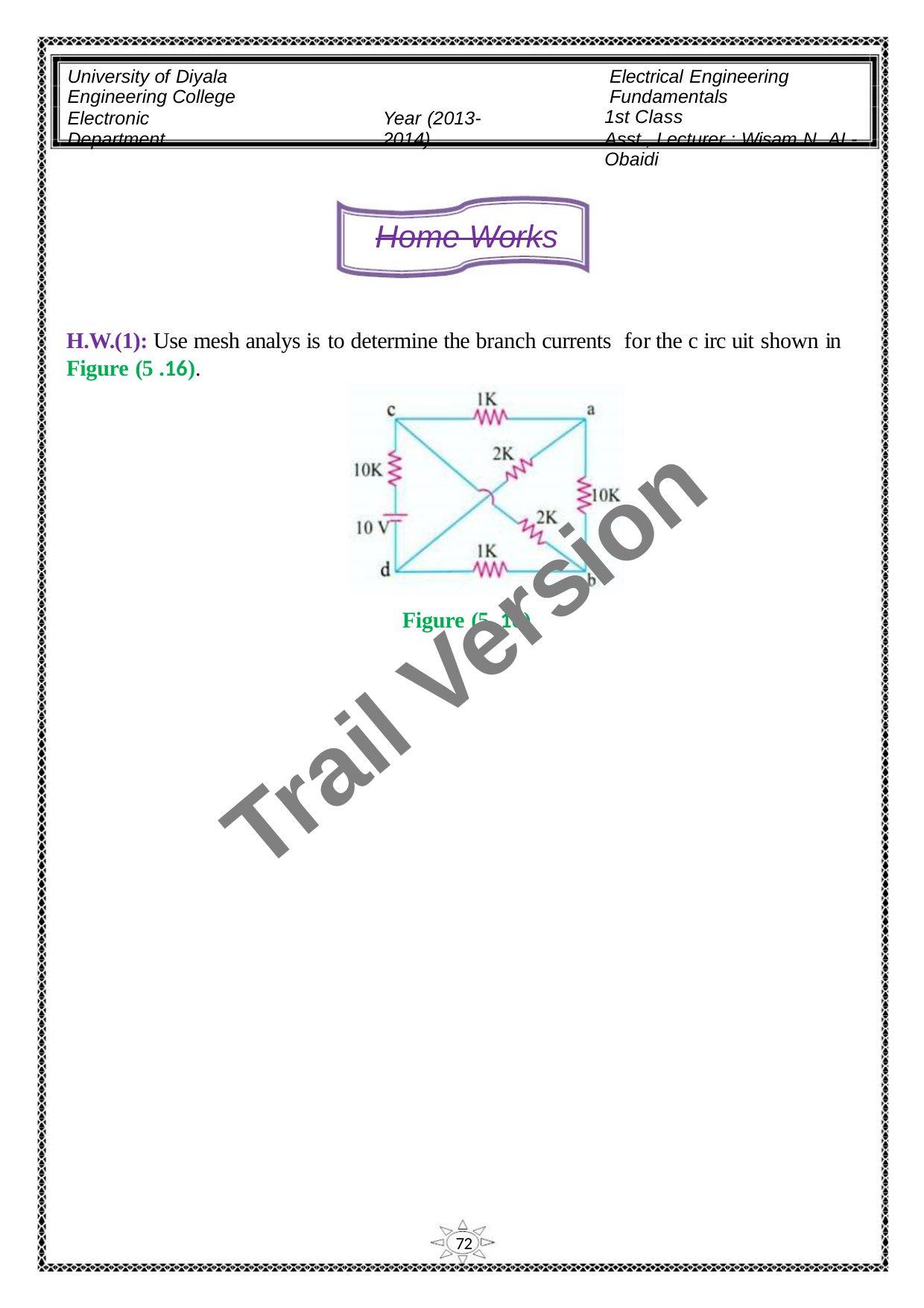

University of Diyala
Engineering College
Electronic Department
Electrical Engineering Fundamentals
1st Class
Asst., Lecturer : Wisam N. AL-Obaidi
Year (2013-2014)
Home Works
H.W.(1): Use mesh analys is to determine the branch currents for the c irc uit shown in
Figure (5 .16).
Trail Version
Trail Version
Trail Version
Trail Version
Trail Version
Trail Version
Trail Version
Trail Version
Trail Version
Trail Version
Trail Version
Trail Version
Trail Version
Figure (5 .16)
72